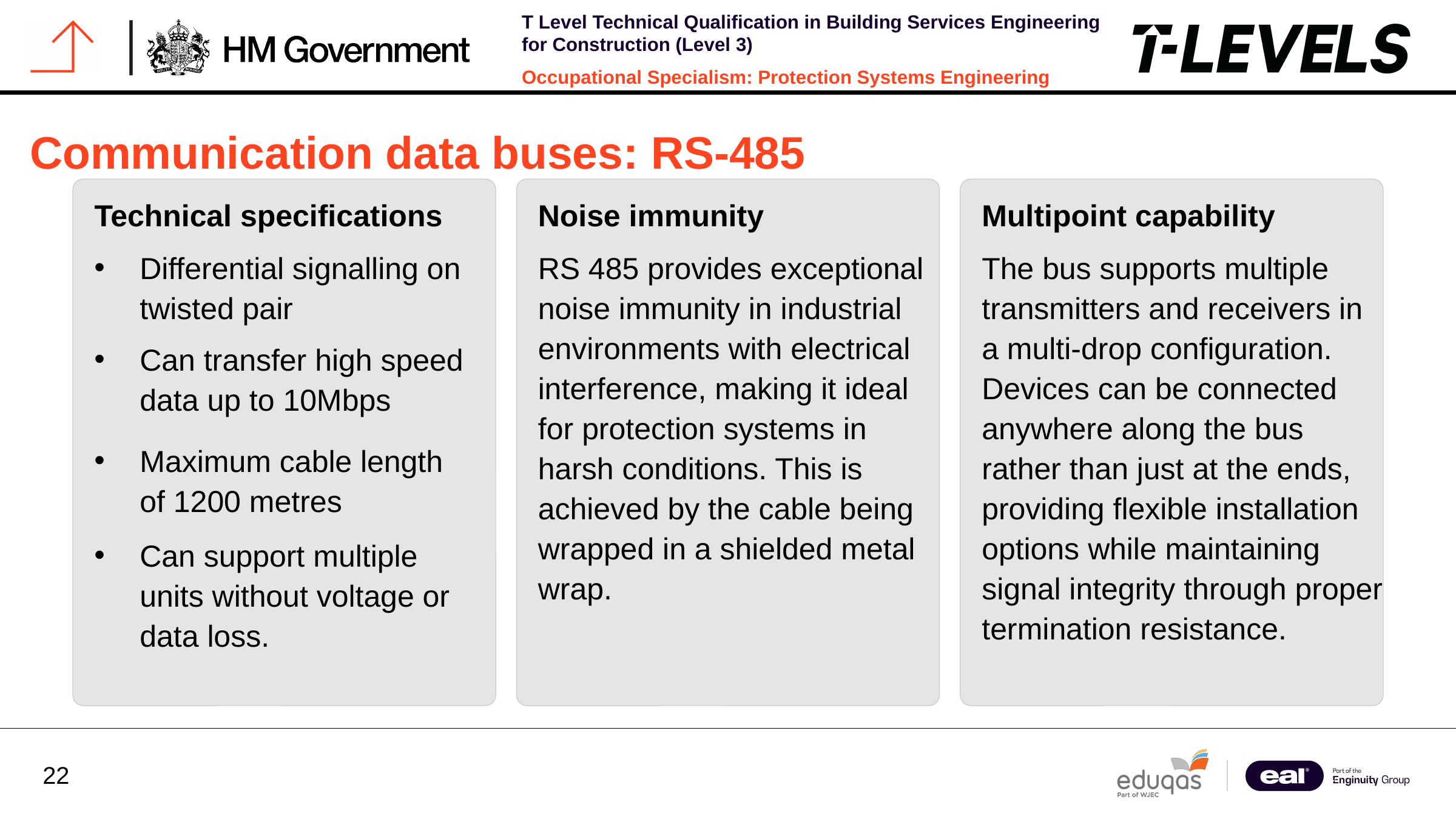

Communication data buses: RS-485

Technical specifications
Noise immunity
Multipoint capability
Differential signalling on twisted pair
RS 485 provides exceptional noise immunity in industrial environments with electrical interference, making it ideal for protection systems in harsh conditions. This is achieved by the cable being wrapped in a shielded metal wrap.
The bus supports multiple transmitters and receivers in a multi-drop configuration. Devices can be connected anywhere along the bus rather than just at the ends, providing flexible installation options while maintaining signal integrity through proper termination resistance.
Can transfer high speed data up to 10Mbps
Maximum cable length of 1200 metres
Can support multiple units without voltage or data loss.